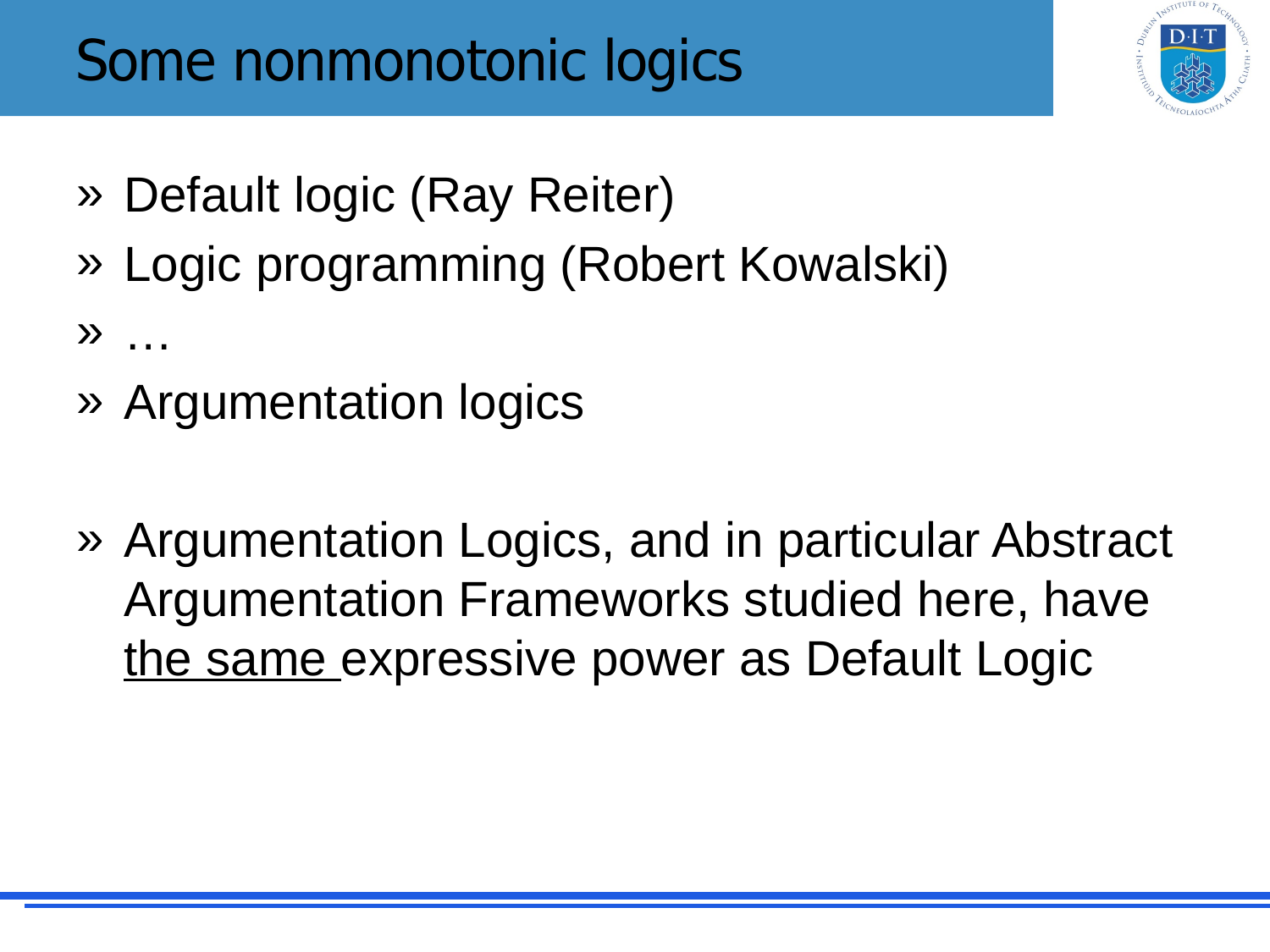

# Some nonmonotonic logics
Default logic (Ray Reiter)
Logic programming (Robert Kowalski)
…
Argumentation logics

Argumentation Logics, and in particular Abstract Argumentation Frameworks studied here, have the same expressive power as Default Logic